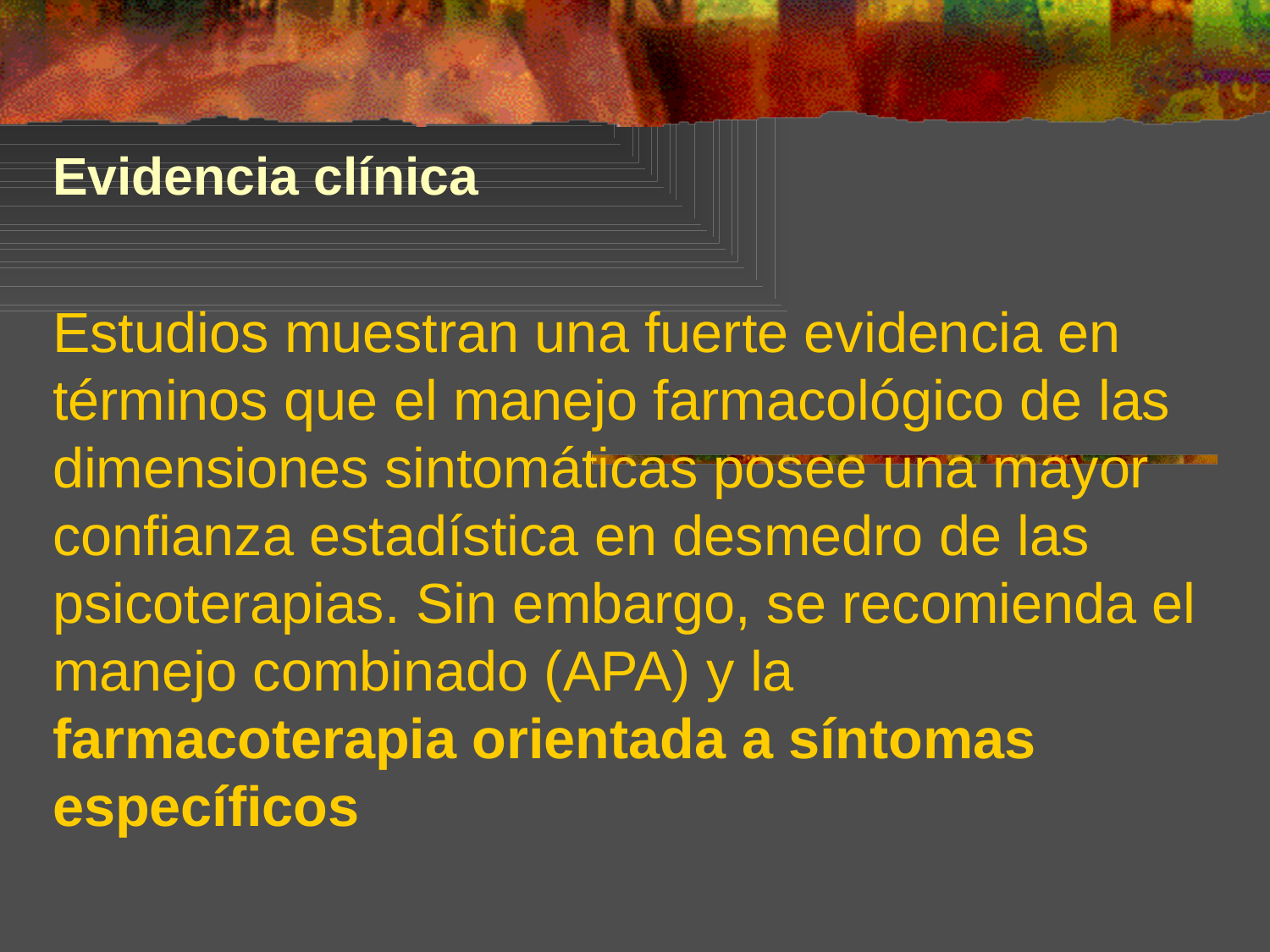

Evidencia clínica

Estudios muestran una fuerte evidencia en términos que el manejo farmacológico de las dimensiones sintomáticas posee una mayor confianza estadística en desmedro de las psicoterapias. Sin embargo, se recomienda el manejo combinado (APA) y la farmacoterapia orientada a síntomas específicos
#